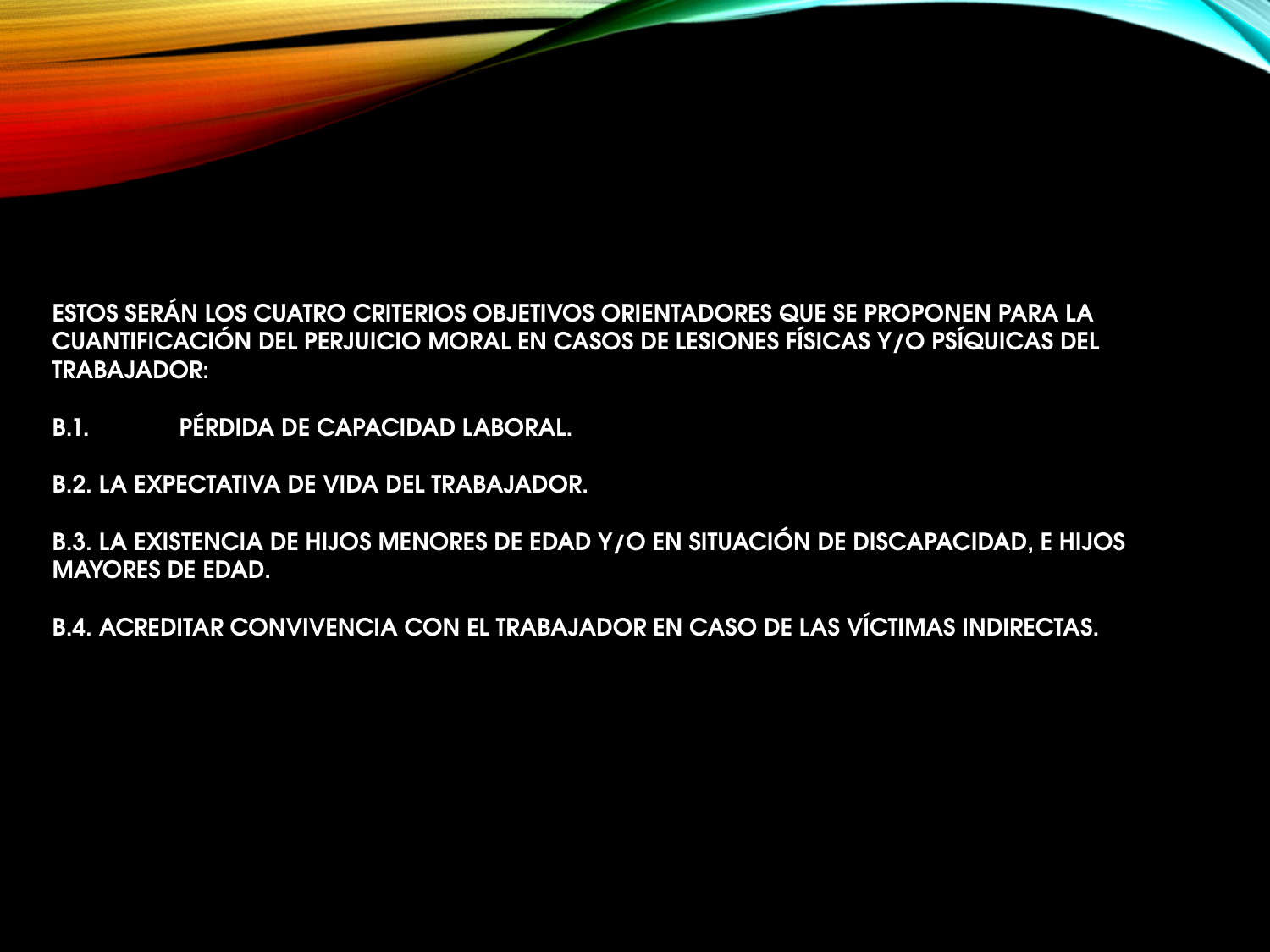

ESTOS SERÁN LOS CUATRO CRITERIOS OBJETIVOS ORIENTADORES QUE SE PROPONEN PARA LA CUANTIFICACIÓN DEL PERJUICIO MORAL EN CASOS DE LESIONES FÍSICAS Y/O PSÍQUICAS DEL TRABAJADOR:

B.1.	PÉRDIDA DE CAPACIDAD LABORAL.

B.2. LA EXPECTATIVA DE VIDA DEL TRABAJADOR.

B.3. LA EXISTENCIA DE HIJOS MENORES DE EDAD Y/O EN SITUACIÓN DE DISCAPACIDAD, E HIJOS MAYORES DE EDAD.

B.4. ACREDITAR CONVIVENCIA CON EL TRABAJADOR EN CASO DE LAS VÍCTIMAS INDIRECTAS.